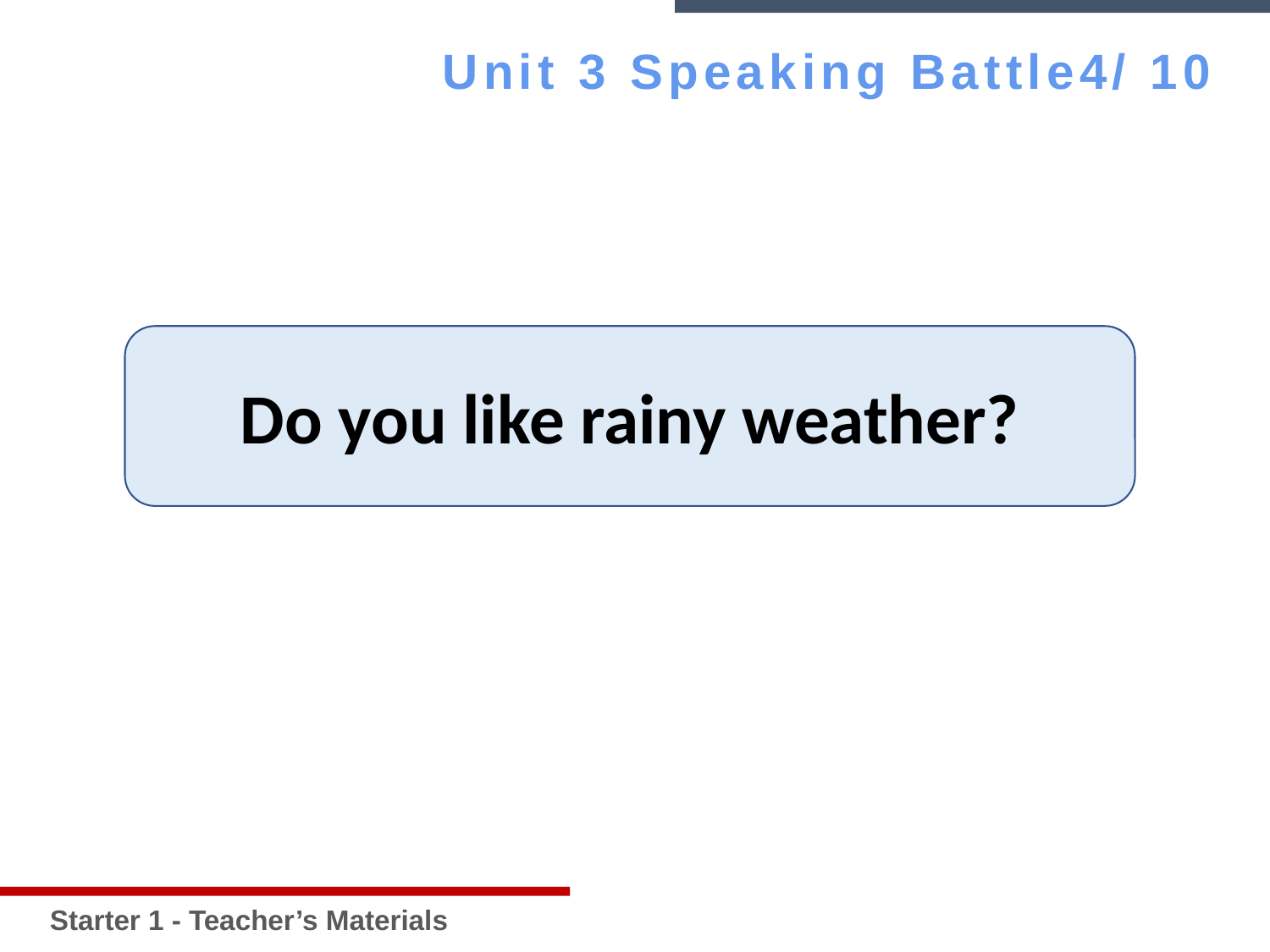

Starter 1 - Teacher’s Materials
Unit 3 Speaking Battle4/ 10
Do you like rainy weather?